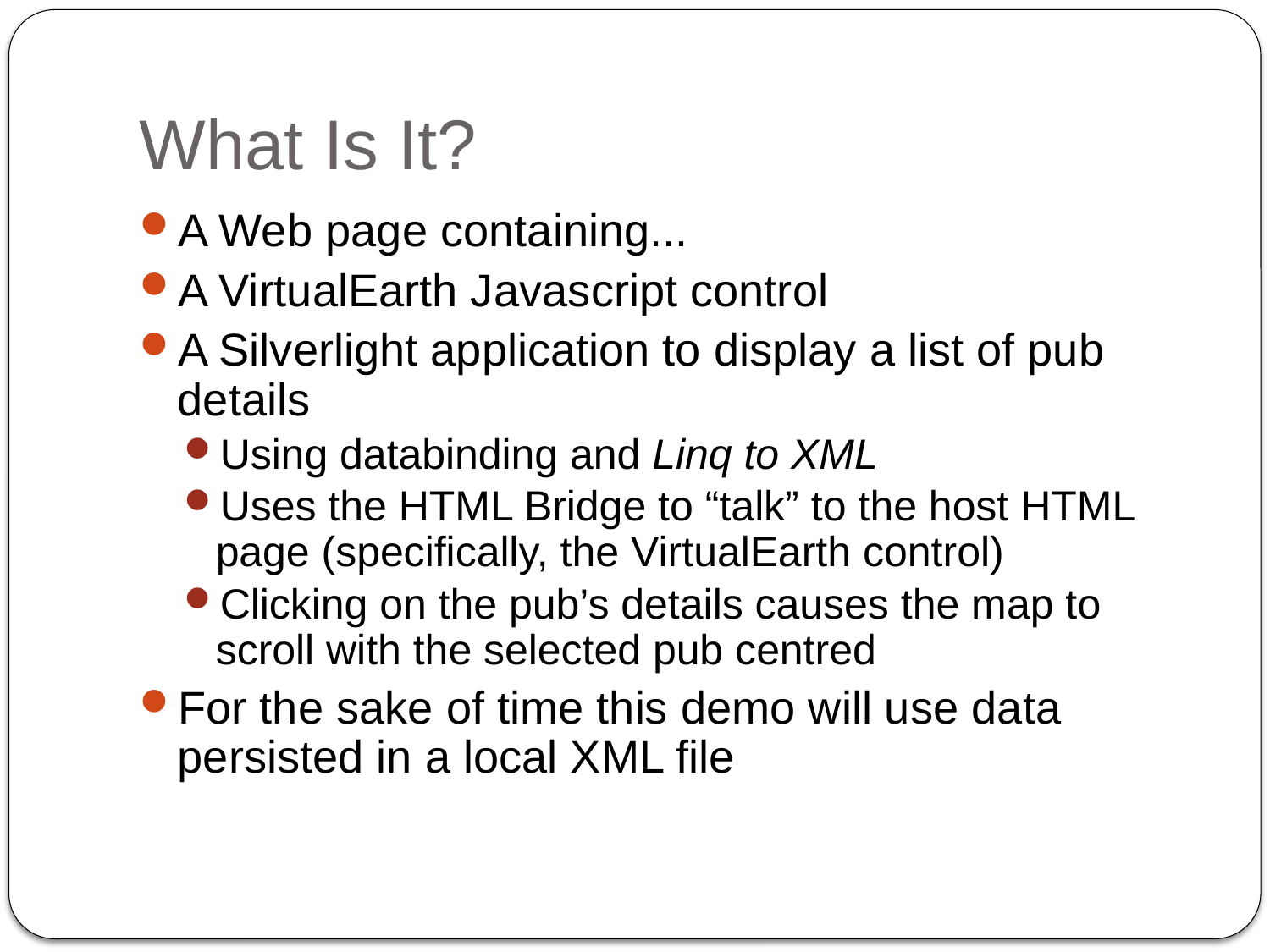

# What Is It?
A Web page containing...
A VirtualEarth Javascript control
A Silverlight application to display a list of pub details
Using databinding and Linq to XML
Uses the HTML Bridge to “talk” to the host HTML page (specifically, the VirtualEarth control)
Clicking on the pub’s details causes the map to scroll with the selected pub centred
For the sake of time this demo will use data persisted in a local XML file